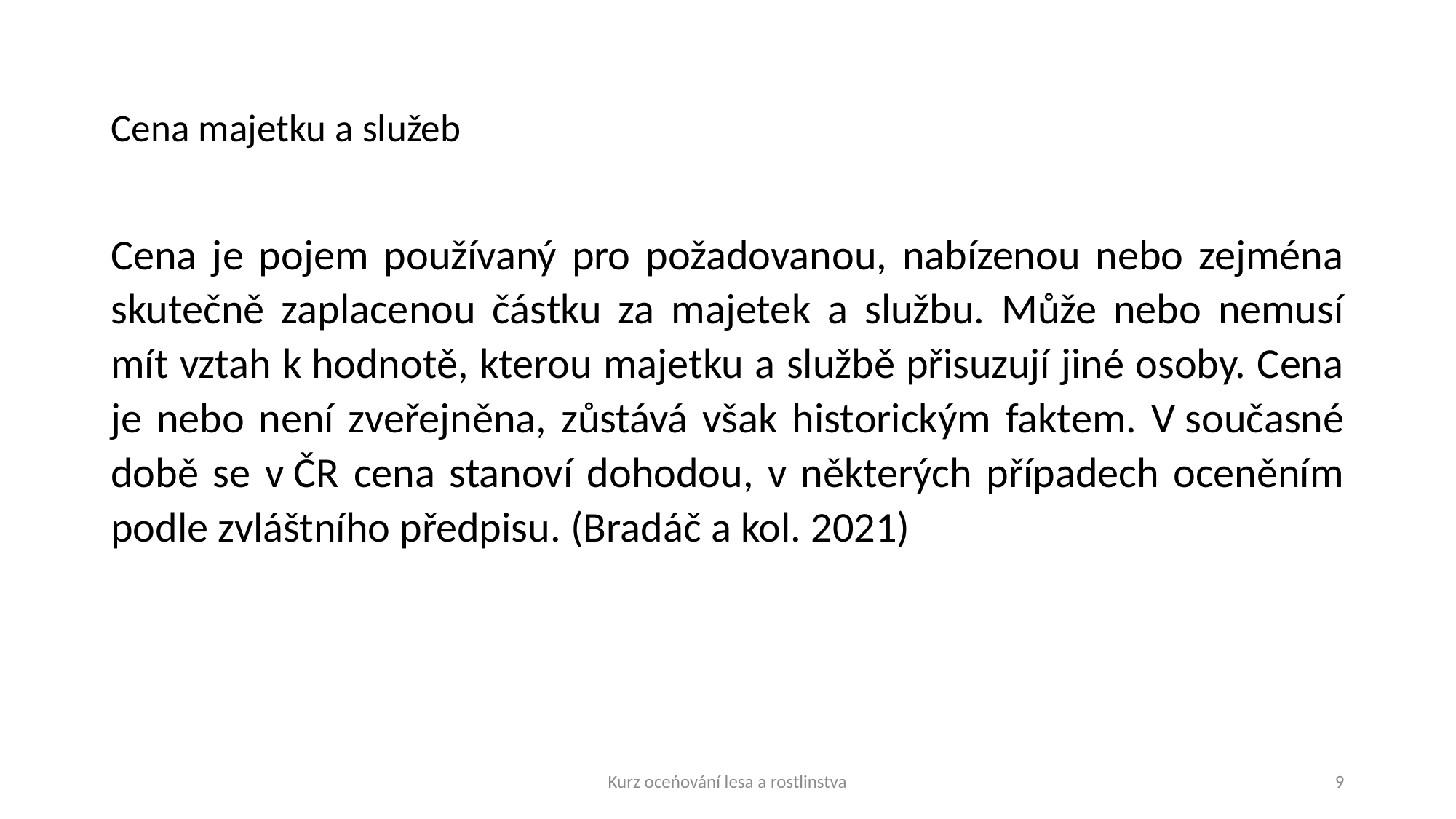

# Cena majetku a služeb
Cena je pojem používaný pro požadovanou, nabízenou nebo zejména skutečně zaplacenou částku za majetek a službu. Může nebo nemusí mít vztah k hodnotě, kterou majetku a službě přisuzují jiné osoby. Cena je nebo není zveřejněna, zůstává však historickým faktem. V současné době se v ČR cena stanoví dohodou, v některých případech oceněním podle zvláštního předpisu. (Bradáč a kol. 2021)

Kurz oceńování lesa a rostlinstva
9